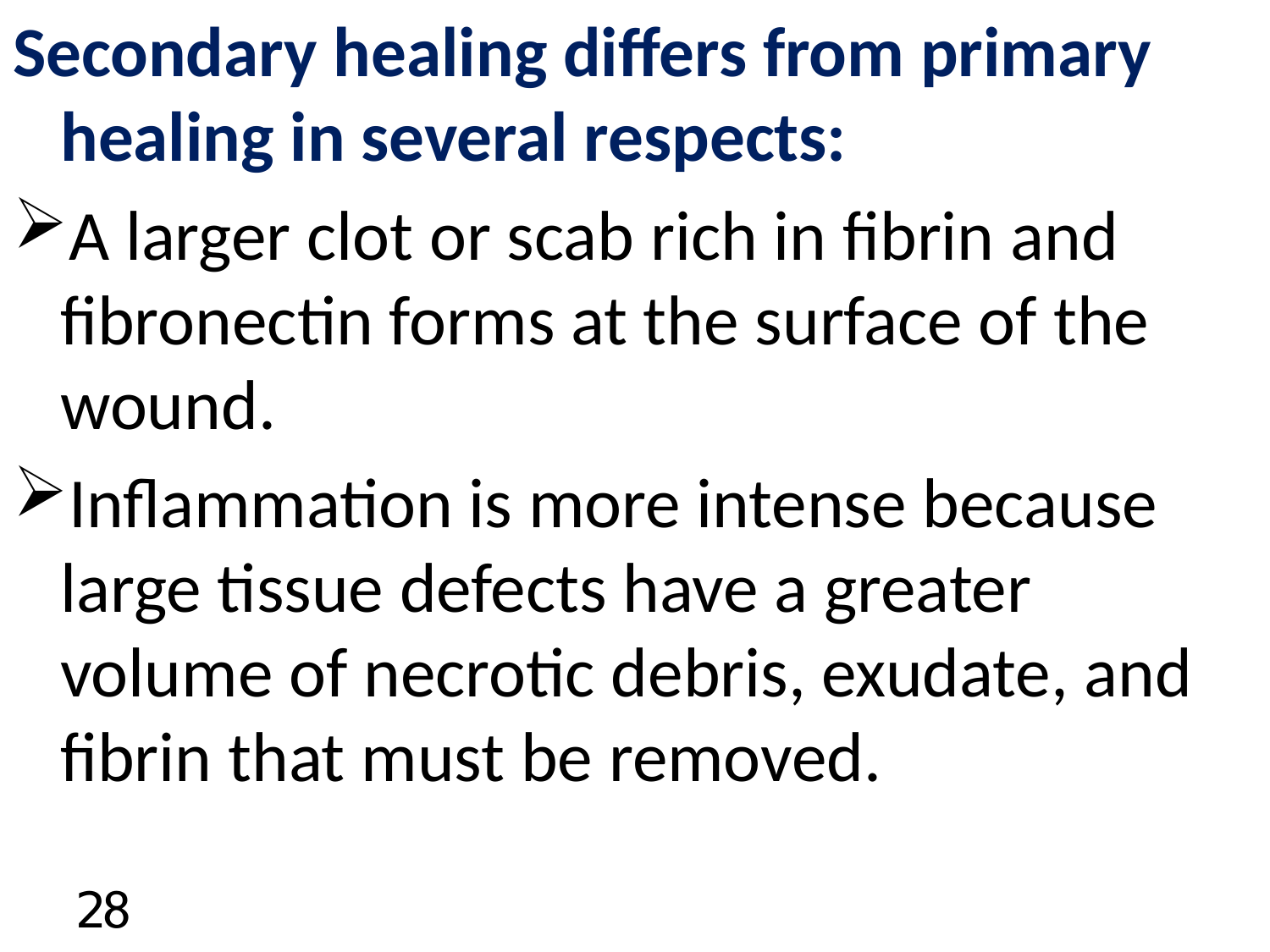

Secondary healing differs from primary healing in several respects:
A larger clot or scab rich in fibrin and fibronectin forms at the surface of the wound.
Inflammation is more intense because large tissue defects have a greater volume of necrotic debris, exudate, and fibrin that must be removed.

28